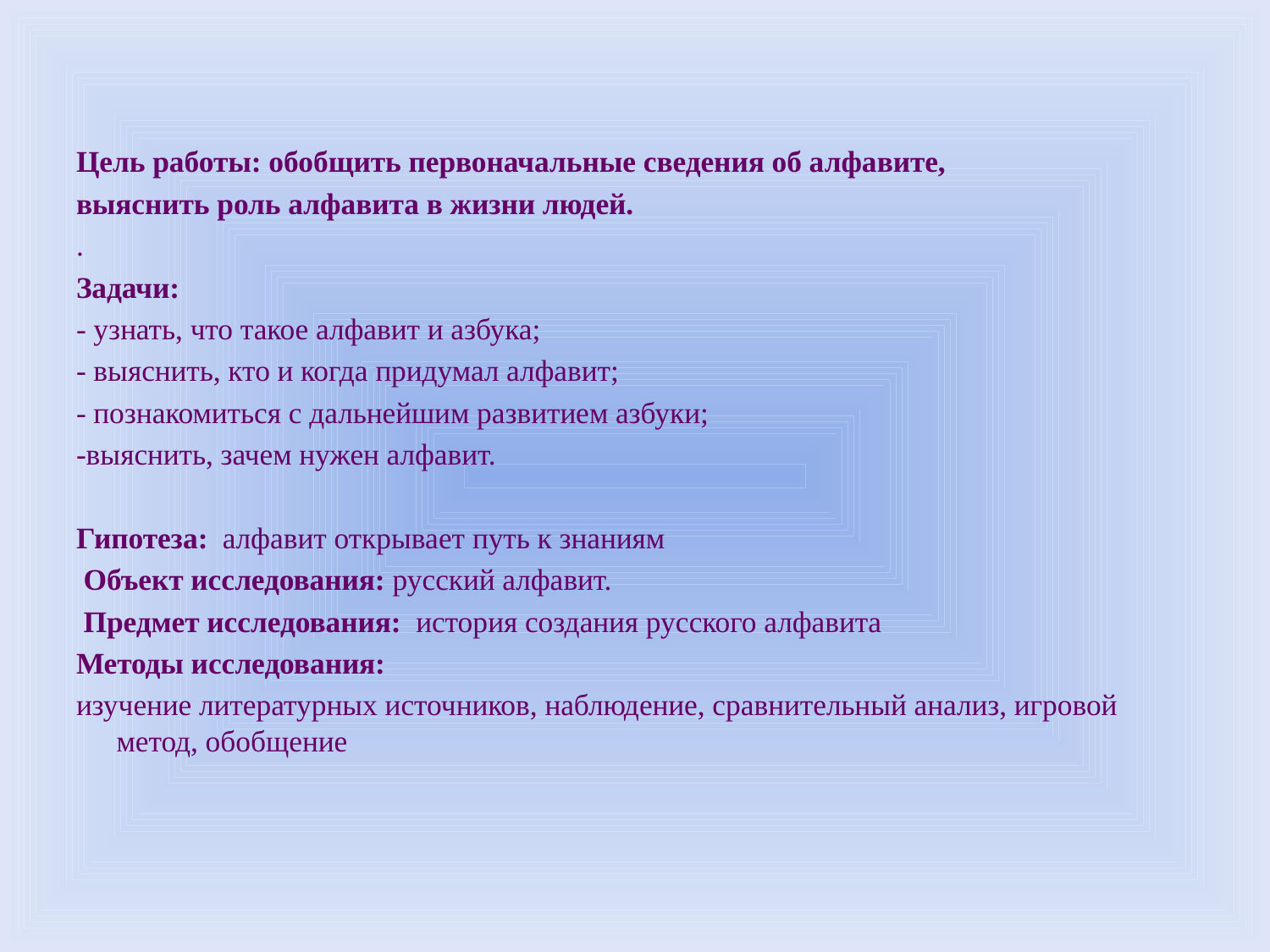

Цель работы: обобщить первоначальные сведения об алфавите,
выяснить роль алфавита в жизни людей.
.
Задачи:
- узнать, что такое алфавит и азбука;
- выяснить, кто и когда придумал алфавит;
- познакомиться с дальнейшим развитием азбуки;
-выяснить, зачем нужен алфавит.

Гипотеза:  алфавит открывает путь к знаниям
 Объект исследования: русский алфавит.
 Предмет исследования:  история создания русского алфавита
Методы исследования:
изучение литературных источников, наблюдение, сравнительный анализ, игровой метод, обобщение